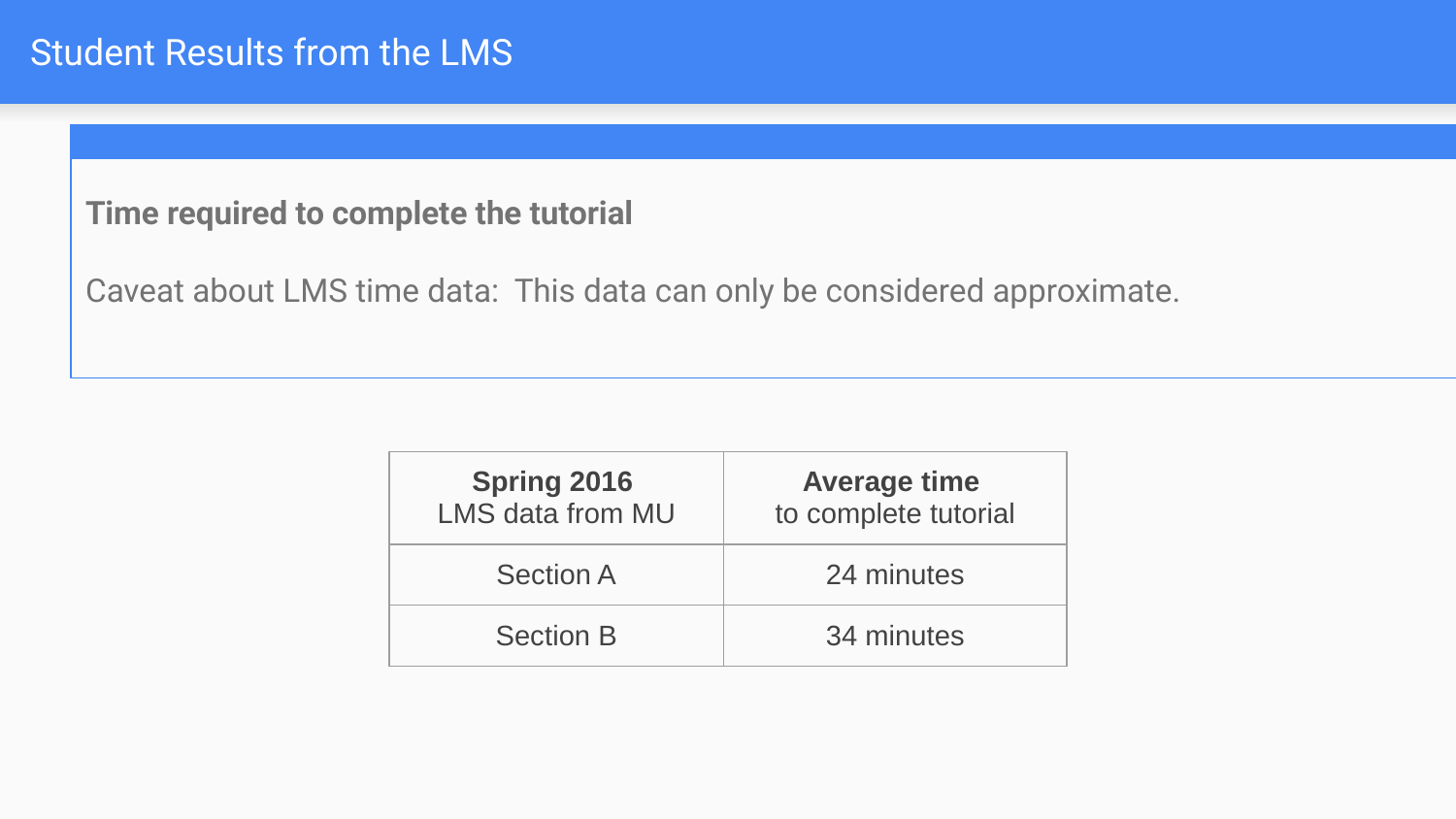

# Student Results from the LMS

Time required to complete the tutorial
Caveat about LMS time data:  This data can only be considered approximate.
| Spring 2016 LMS data from MU | Average time to complete tutorial |
| --- | --- |
| Section A | 24 minutes |
| Section B | 34 minutes |